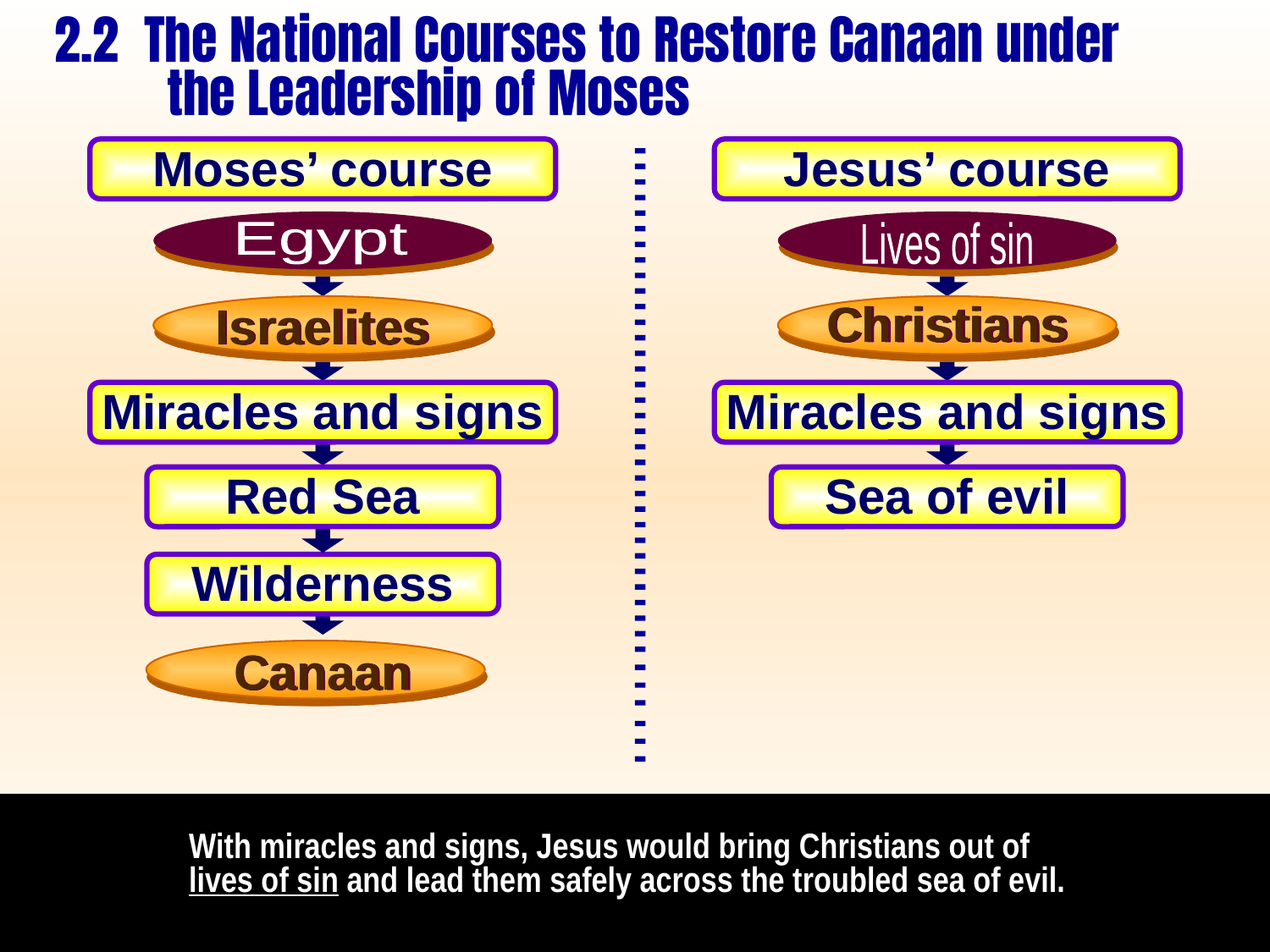

2.2  The National Courses to Restore Canaan under
         the Leadership of Moses
Moses’ course

Jesus’ course

Lives of sin
Egypt

Christians

Israelites

Miracles and signs

Miracles and signs

…….................................
Red Sea

Sea of evil

Wilderness

Canaan

With miracles and signs, Jesus would bring Christians out of lives of sin and lead them safely across the troubled sea of evil.